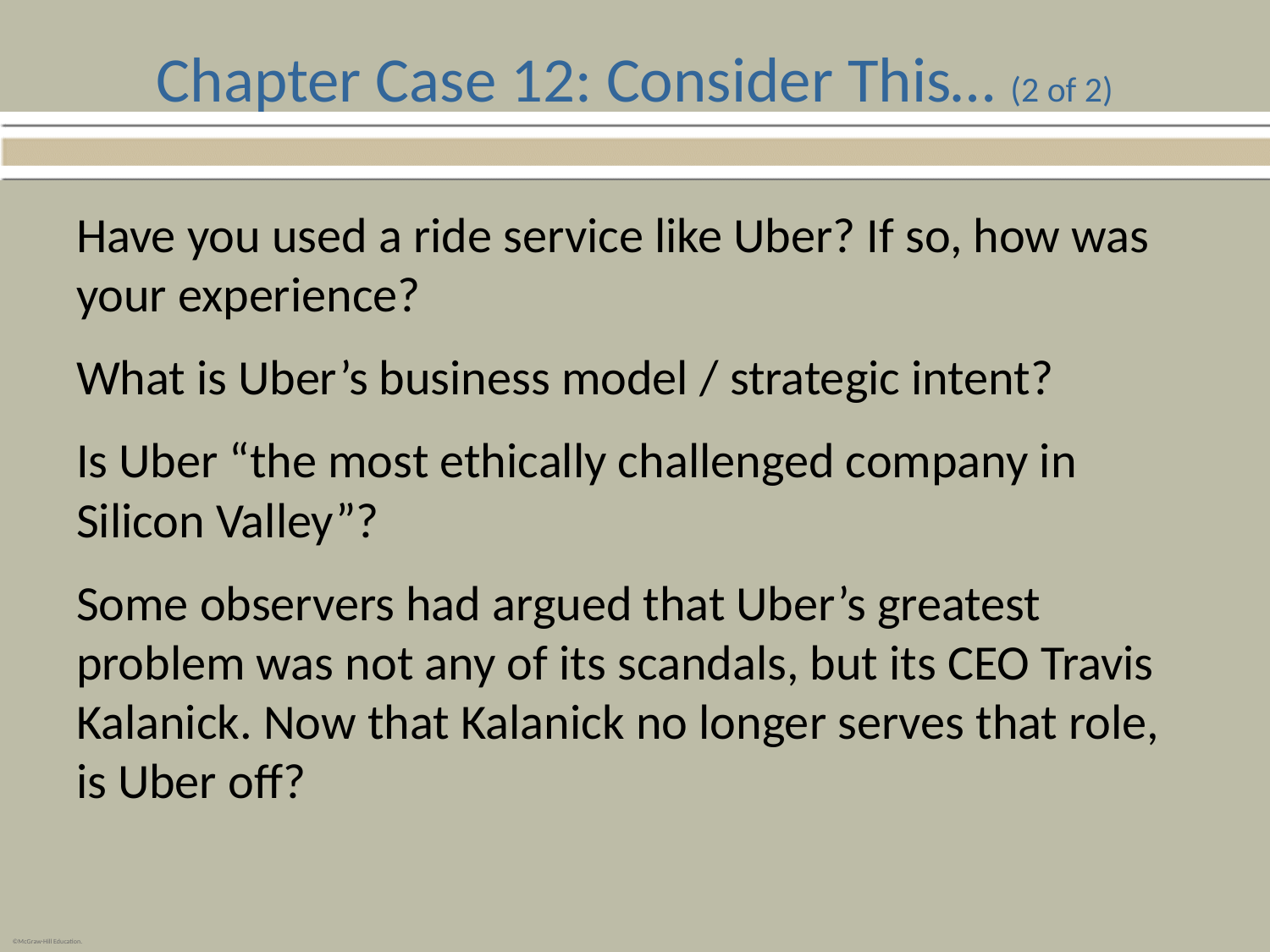

# Chapter Case 12: Consider This… (2 of 2)
Have you used a ride service like Uber? If so, how was your experience?
What is Uber’s business model / strategic intent?
Is Uber “the most ethically challenged company in Silicon Valley”?
Some observers had argued that Uber’s greatest problem was not any of its scandals, but its CEO Travis Kalanick. Now that Kalanick no longer serves that role, is Uber off?